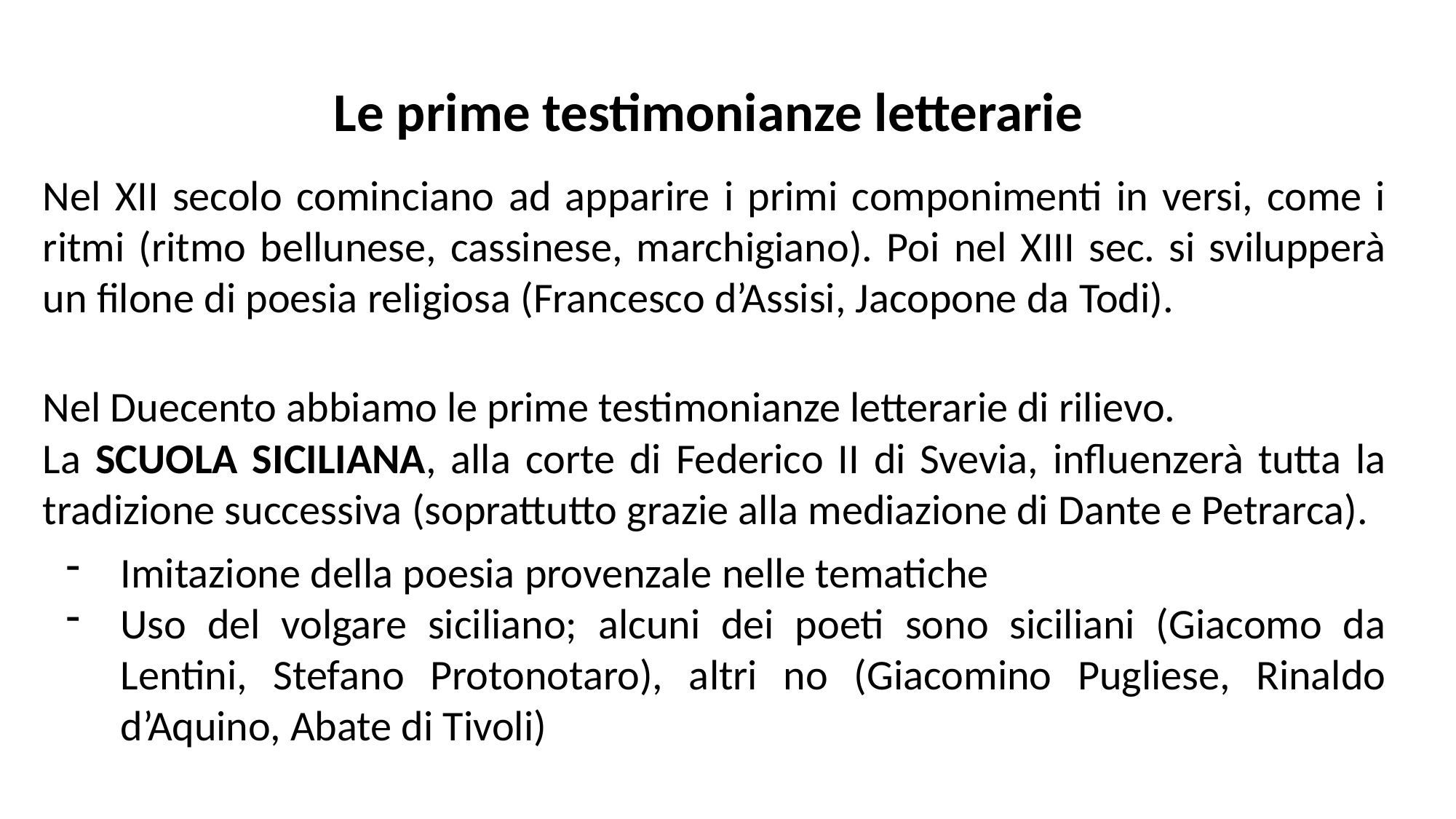

Le prime testimonianze letterarie
Nel XII secolo cominciano ad apparire i primi componimenti in versi, come i ritmi (ritmo bellunese, cassinese, marchigiano). Poi nel XIII sec. si svilupperà un filone di poesia religiosa (Francesco d’Assisi, Jacopone da Todi).
Nel Duecento abbiamo le prime testimonianze letterarie di rilievo.
La SCUOLA SICILIANA, alla corte di Federico II di Svevia, influenzerà tutta la tradizione successiva (soprattutto grazie alla mediazione di Dante e Petrarca).
Imitazione della poesia provenzale nelle tematiche
Uso del volgare siciliano; alcuni dei poeti sono siciliani (Giacomo da Lentini, Stefano Protonotaro), altri no (Giacomino Pugliese, Rinaldo d’Aquino, Abate di Tivoli)